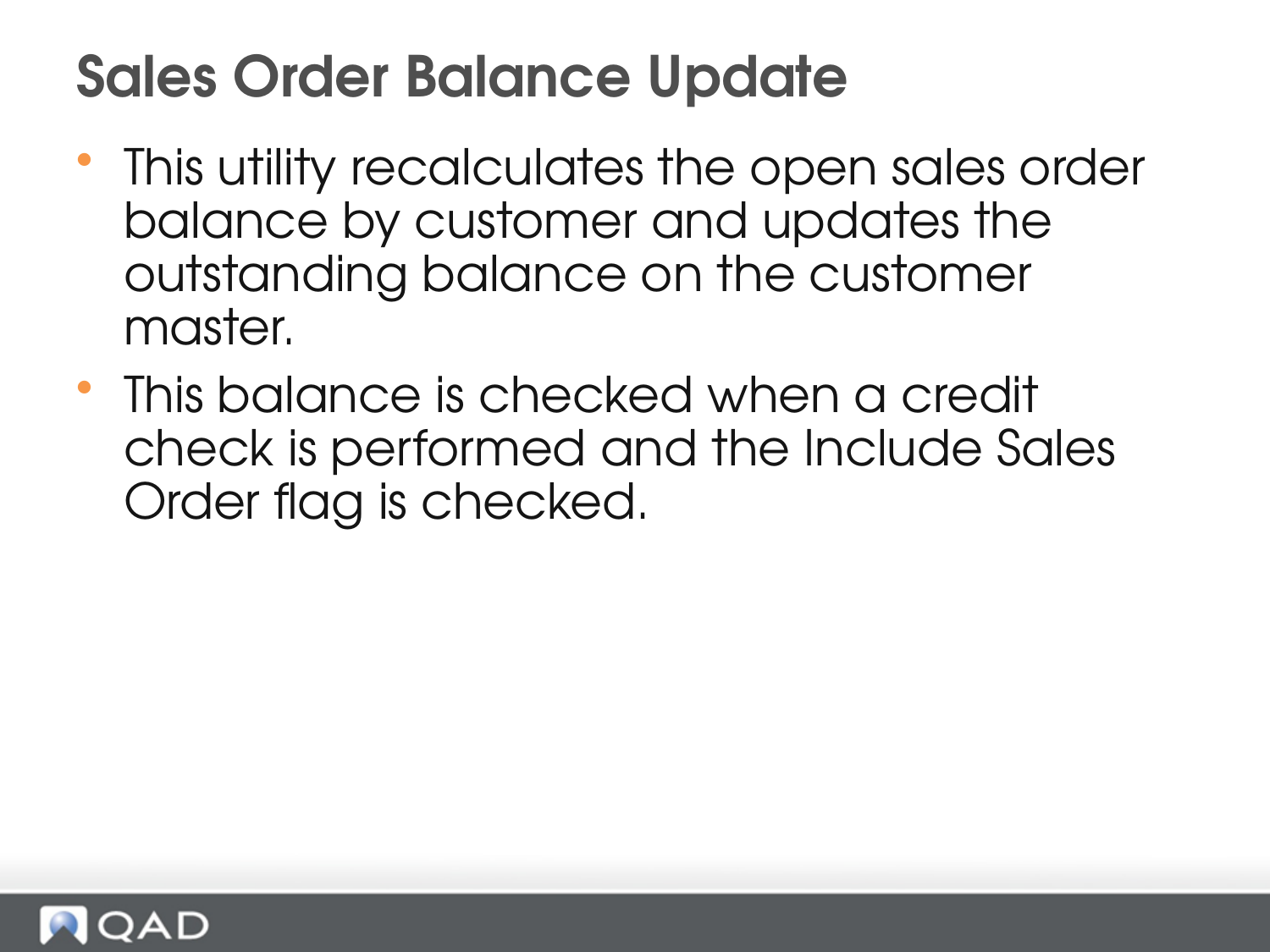

# Sales Order Balance Update

This utility recalculates the open sales order balance by customer and updates the outstanding balance on the customer master.
This balance is checked when a credit check is performed and the Include Sales Order flag is checked.